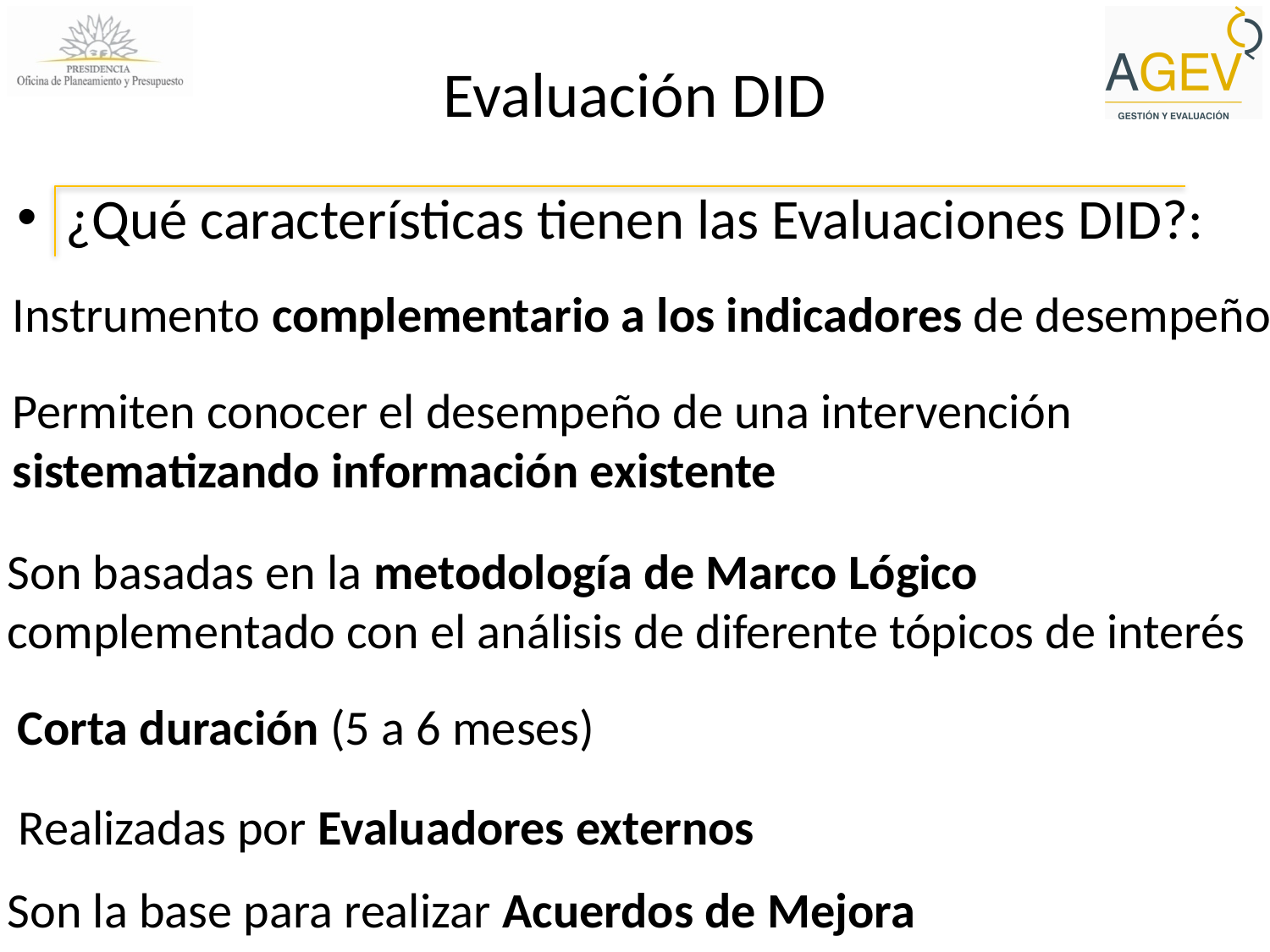

Evaluación DID
¿Qué características tienen las Evaluaciones DID?:
Instrumento complementario a los indicadores de desempeño
Permiten conocer el desempeño de una intervención sistematizando información existente
Son basadas en la metodología de Marco Lógico complementado con el análisis de diferente tópicos de interés

Corta duración (5 a 6 meses)
 Realizadas por Evaluadores externos
Son la base para realizar Acuerdos de Mejora